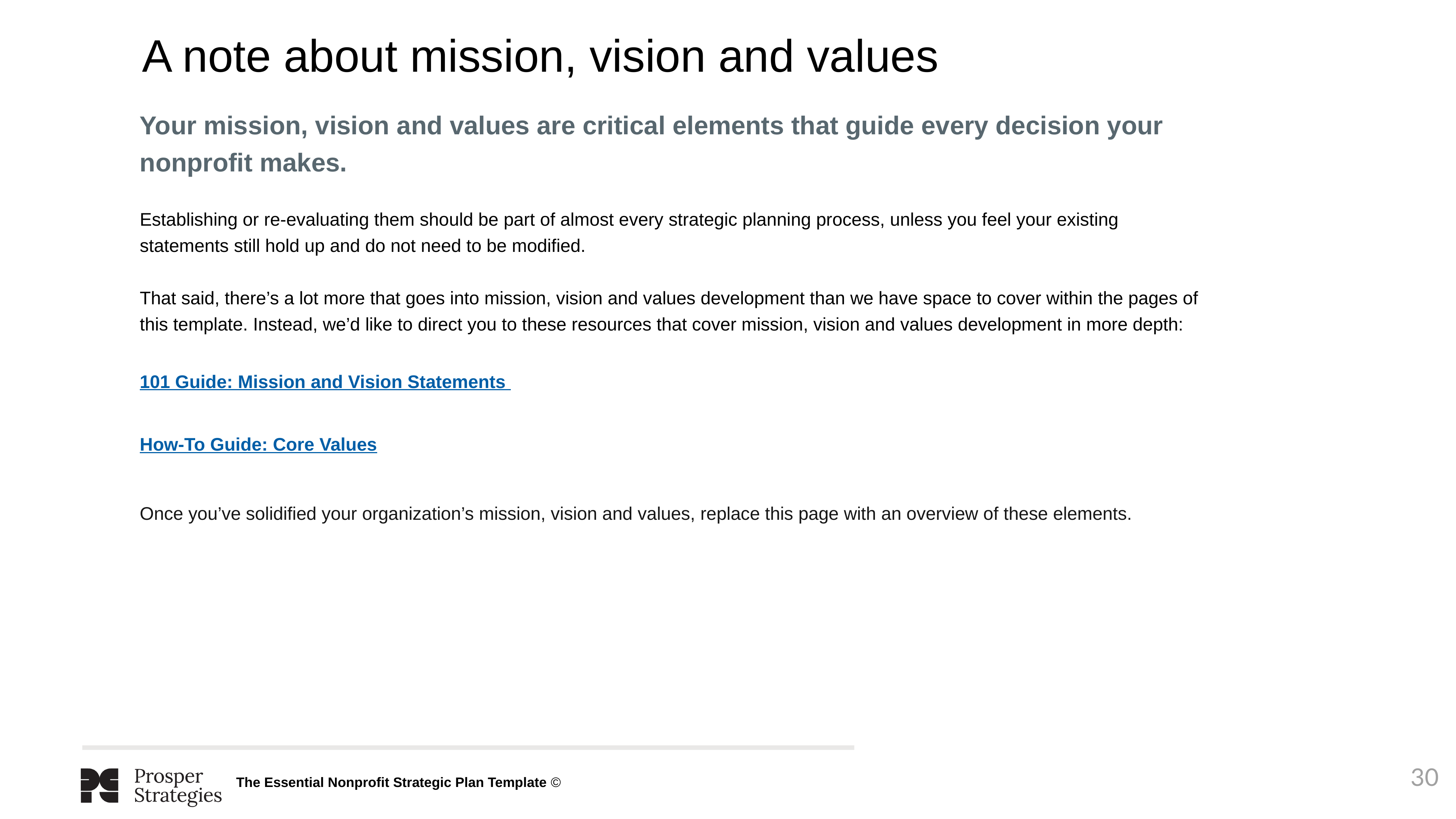

A note about mission, vision and values
Your mission, vision and values are critical elements that guide every decision your nonprofit makes.

Establishing or re-evaluating them should be part of almost every strategic planning process, unless you feel your existing statements still hold up and do not need to be modified.
That said, there’s a lot more that goes into mission, vision and values development than we have space to cover within the pages of this template. Instead, we’d like to direct you to these resources that cover mission, vision and values development in more depth:

101 Guide: Mission and Vision Statements
How-To Guide: Core Values

Once you’ve solidified your organization’s mission, vision and values, replace this page with an overview of these elements.

30